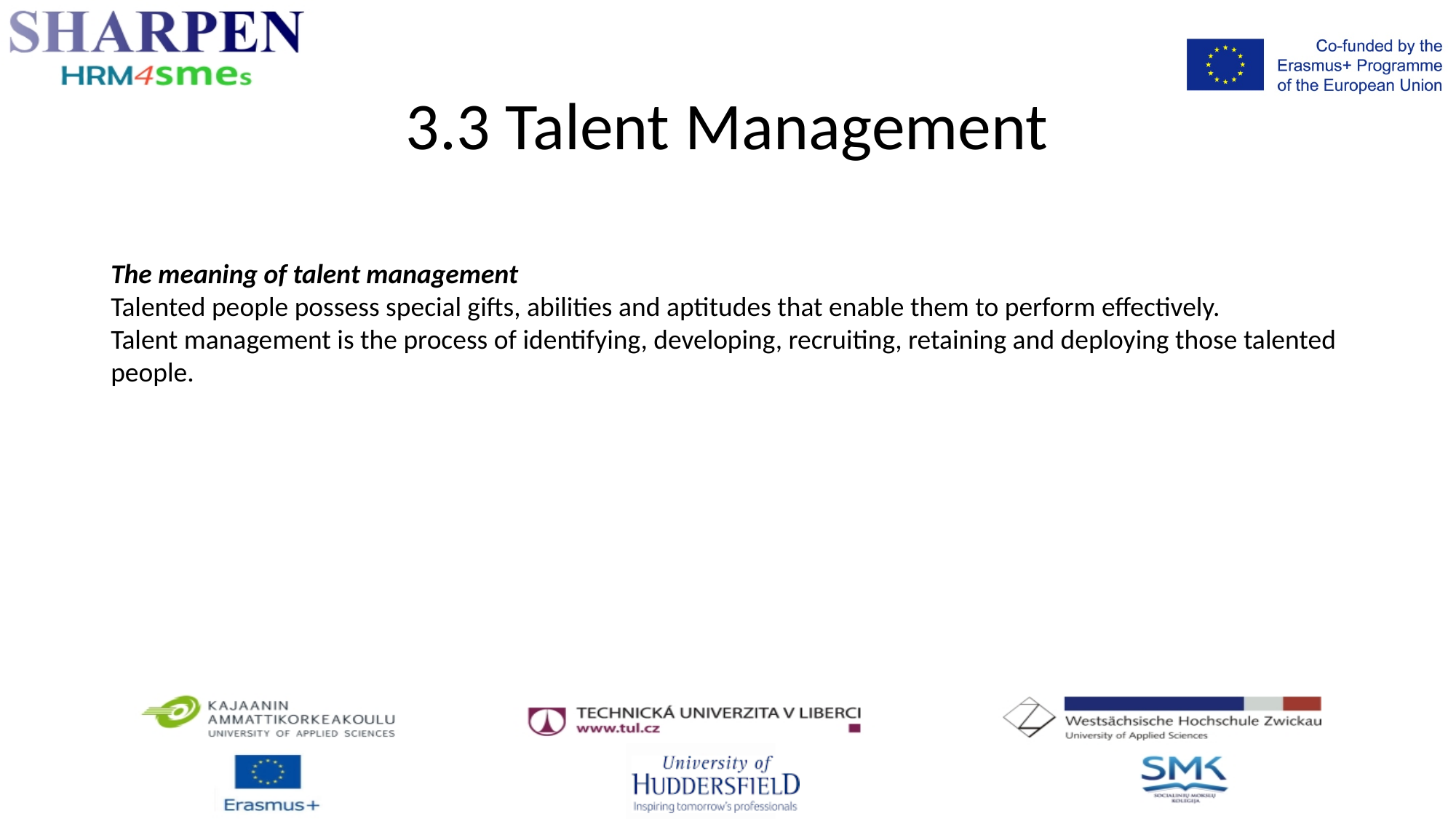

3.3 Talent Management

The meaning of talent management
Talented people possess special gifts, abilities and aptitudes that enable them to perform effectively.
Talent management is the process of identifying, developing, recruiting, retaining and deploying those talented people.